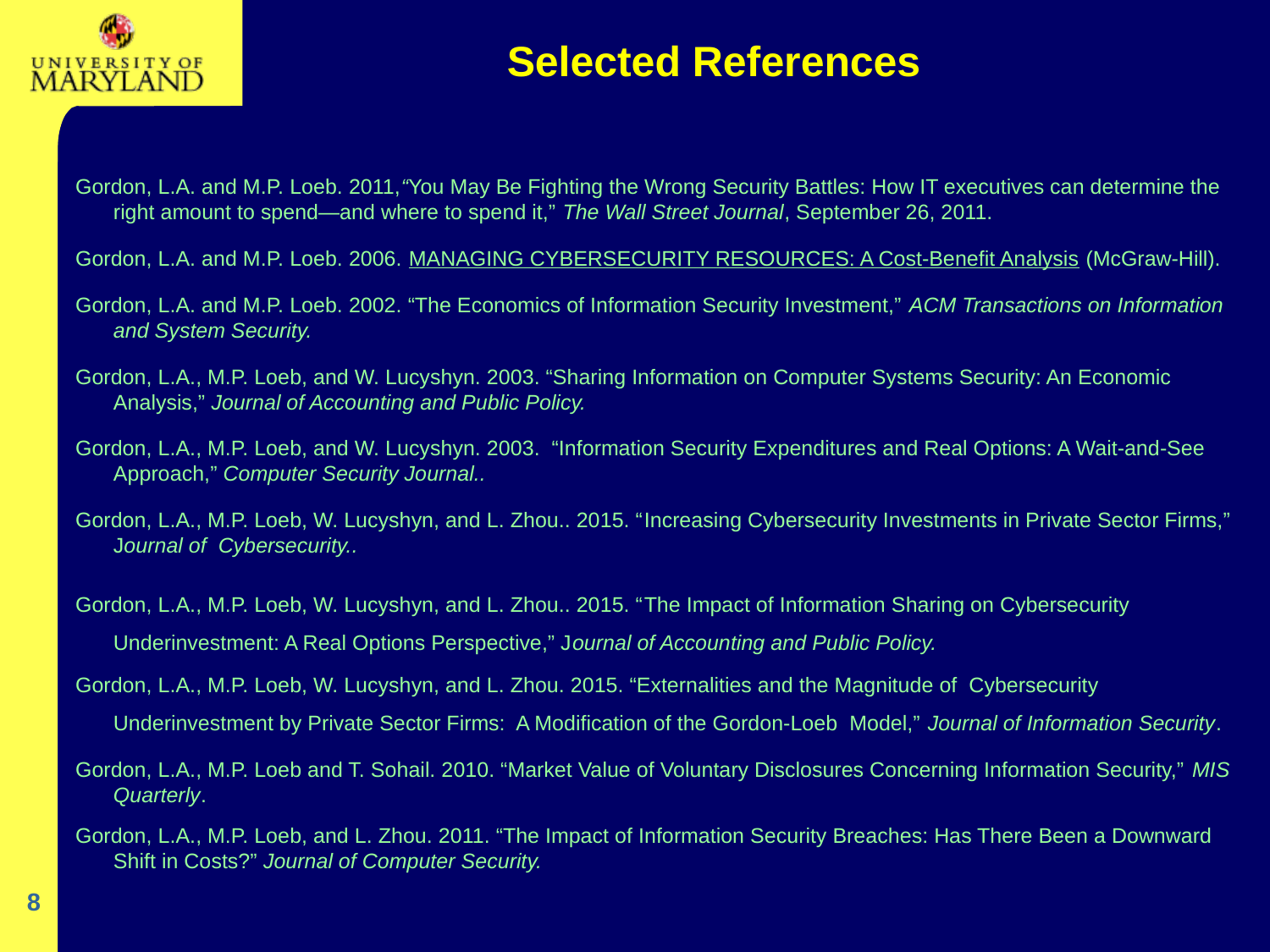

Selected References
Gordon, L.A. and M.P. Loeb. 2011,“You May Be Fighting the Wrong Security Battles: How IT executives can determine the right amount to spend—and where to spend it,” The Wall Street Journal, September 26, 2011.
Gordon, L.A. and M.P. Loeb. 2006. MANAGING CYBERSECURITY RESOURCES: A Cost-Benefit Analysis (McGraw-Hill).
Gordon, L.A. and M.P. Loeb. 2002. “The Economics of Information Security Investment,” ACM Transactions on Information and System Security.
Gordon, L.A., M.P. Loeb, and W. Lucyshyn. 2003. “Sharing Information on Computer Systems Security: An Economic Analysis,” Journal of Accounting and Public Policy.
Gordon, L.A., M.P. Loeb, and W. Lucyshyn. 2003.  “Information Security Expenditures and Real Options: A Wait-and-See Approach,” Computer Security Journal..
Gordon, L.A., M.P. Loeb, W. Lucyshyn, and L. Zhou.. 2015. “Increasing Cybersecurity Investments in Private Sector Firms,”  Journal of  Cybersecurity..
Gordon, L.A., M.P. Loeb, W. Lucyshyn, and L. Zhou.. 2015. “The Impact of Information Sharing on Cybersecurity Underinvestment: A Real Options Perspective,” Journal of Accounting and Public Policy.
Gordon, L.A., M.P. Loeb, W. Lucyshyn, and L. Zhou. 2015. “Externalities and the Magnitude of  Cybersecurity Underinvestment by Private Sector Firms:  A Modification of the Gordon-Loeb  Model,” Journal of Information Security.
Gordon, L.A., M.P. Loeb and T. Sohail. 2010. “Market Value of Voluntary Disclosures Concerning Information Security,” MIS Quarterly.
Gordon, L.A., M.P. Loeb, and L. Zhou. 2011. “The Impact of Information Security Breaches: Has There Been a Downward  Shift in Costs?” Journal of Computer Security.
8